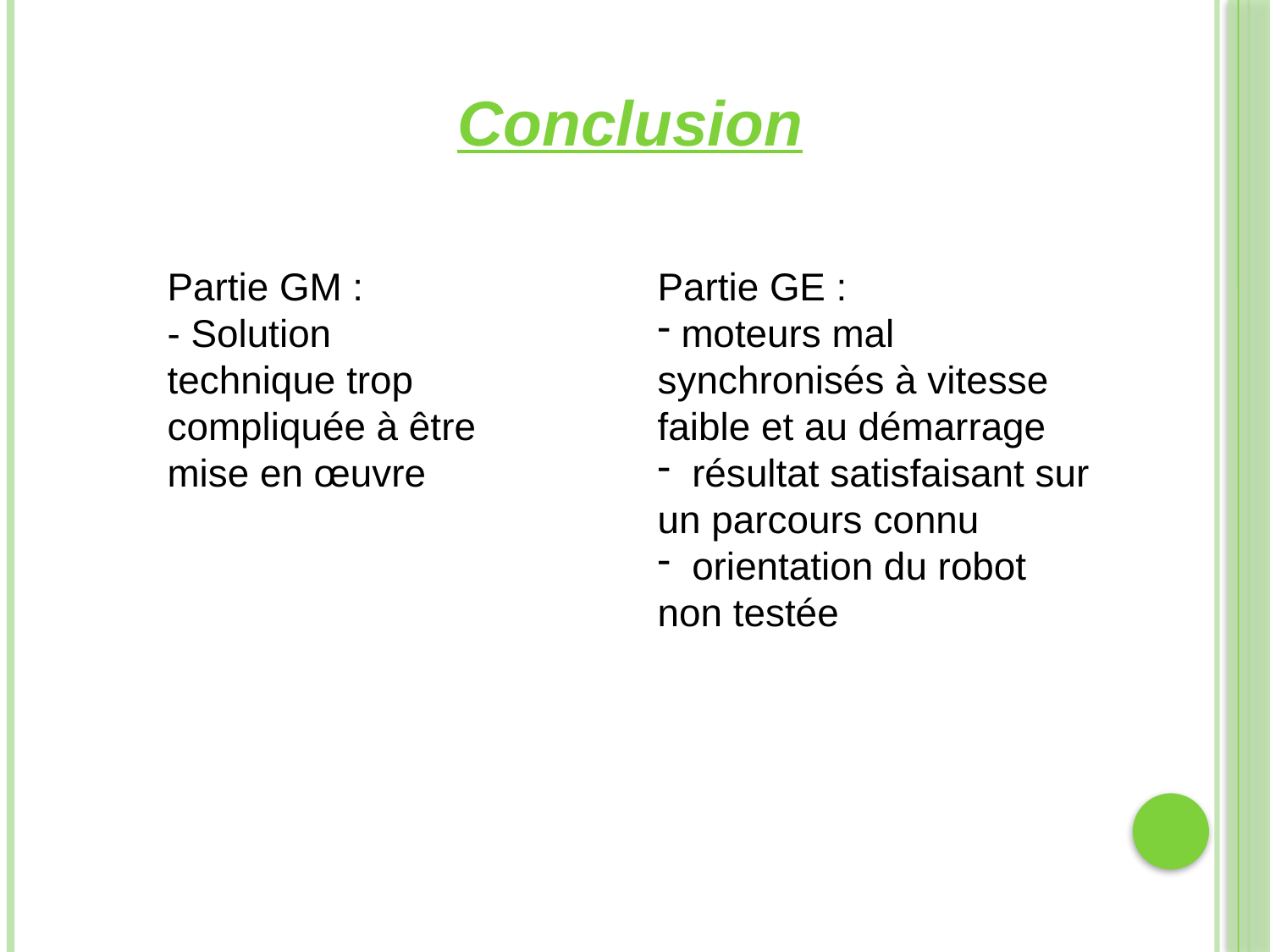

Conclusion
Partie GM :
- Solution technique trop compliquée à être mise en œuvre
Partie GE :
 moteurs mal synchronisés à vitesse faible et au démarrage
  résultat satisfaisant sur un parcours connu
  orientation du robot non testée